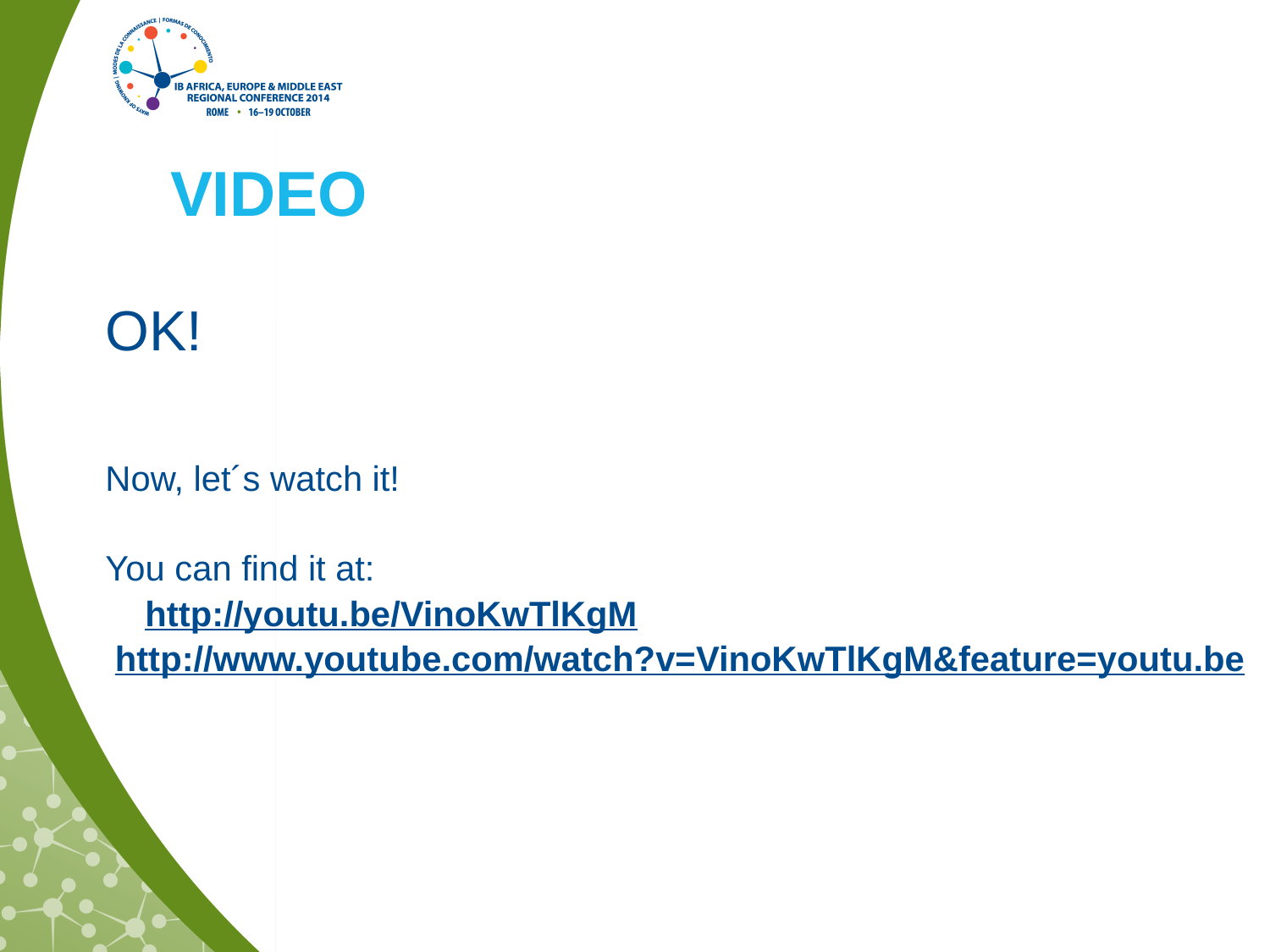

# VIDEO
OK!

Now, let´s watch it!

You can find it at:
http://youtu.be/VinoKwTlKgM
 http://www.youtube.com/watch?v=VinoKwTlKgM&feature=youtu.be